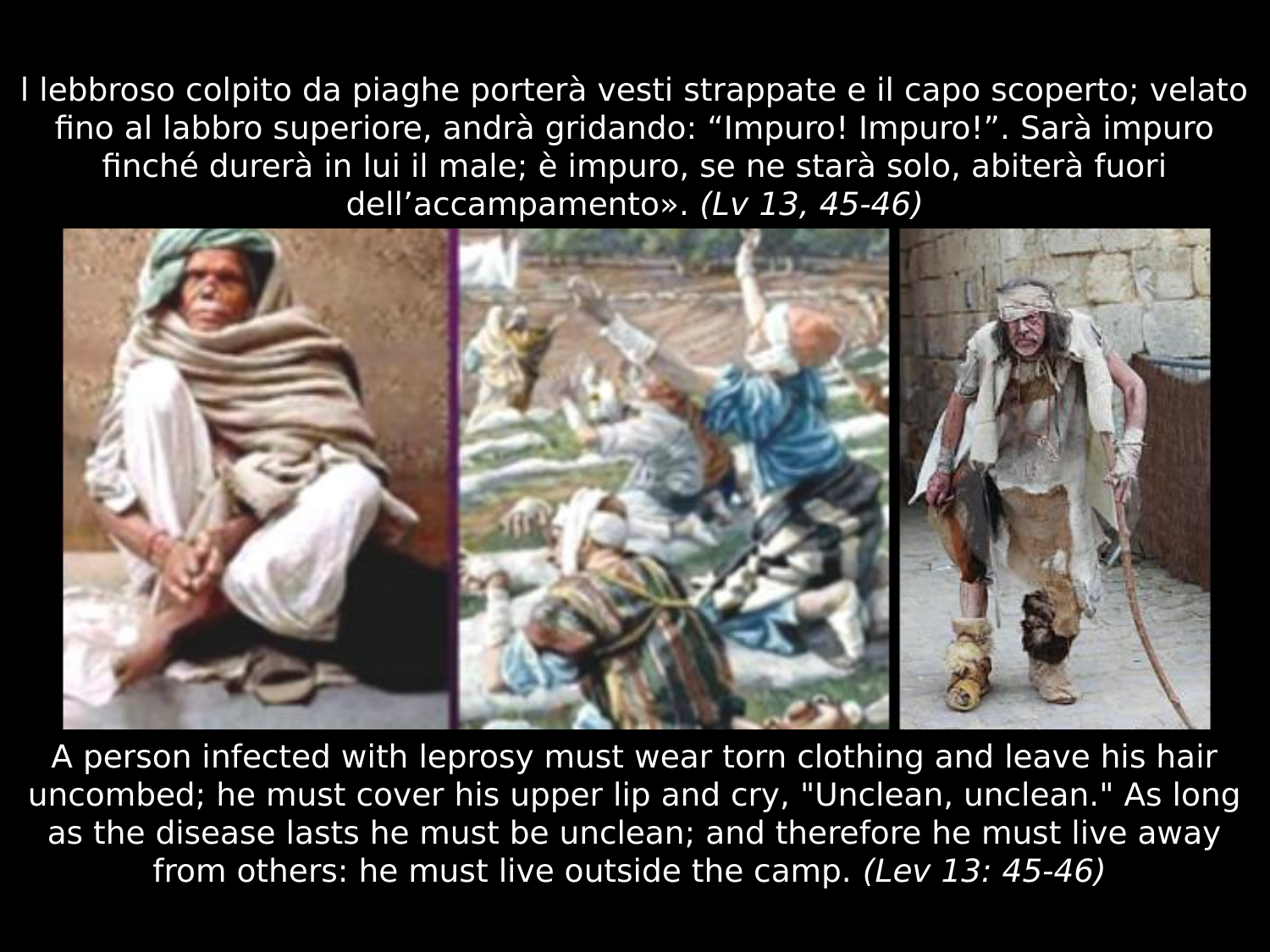

#
l lebbroso colpito da piaghe porterà vesti strappate e il capo scoperto; velato fino al labbro superiore, andrà gridando: “Impuro! Impuro!”. Sarà impuro finché durerà in lui il male; è impuro, se ne starà solo, abiterà fuori dell’accampamento». (Lv 13, 45-46)
A person infected with leprosy must wear torn clothing and leave his hair uncombed; he must cover his upper lip and cry, "Unclean, unclean." As long as the disease lasts he must be unclean; and therefore he must live away from others: he must live outside the camp. (Lev 13: 45-46)